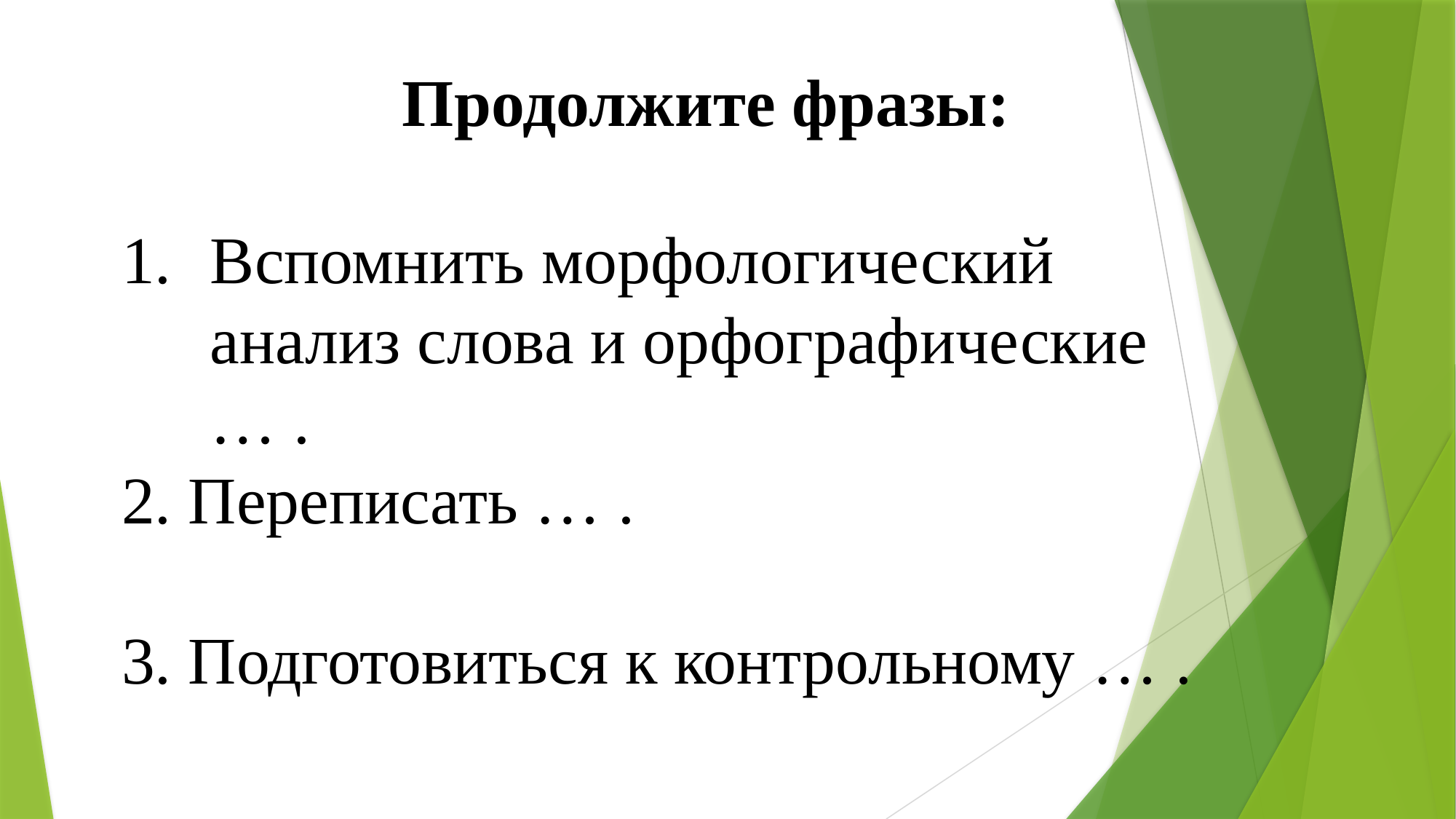

# Продолжите фразы:
Вспомнить морфологический анализ слова и орфографические … .
2. Переписать … .

3. Подготовиться к контрольному … .